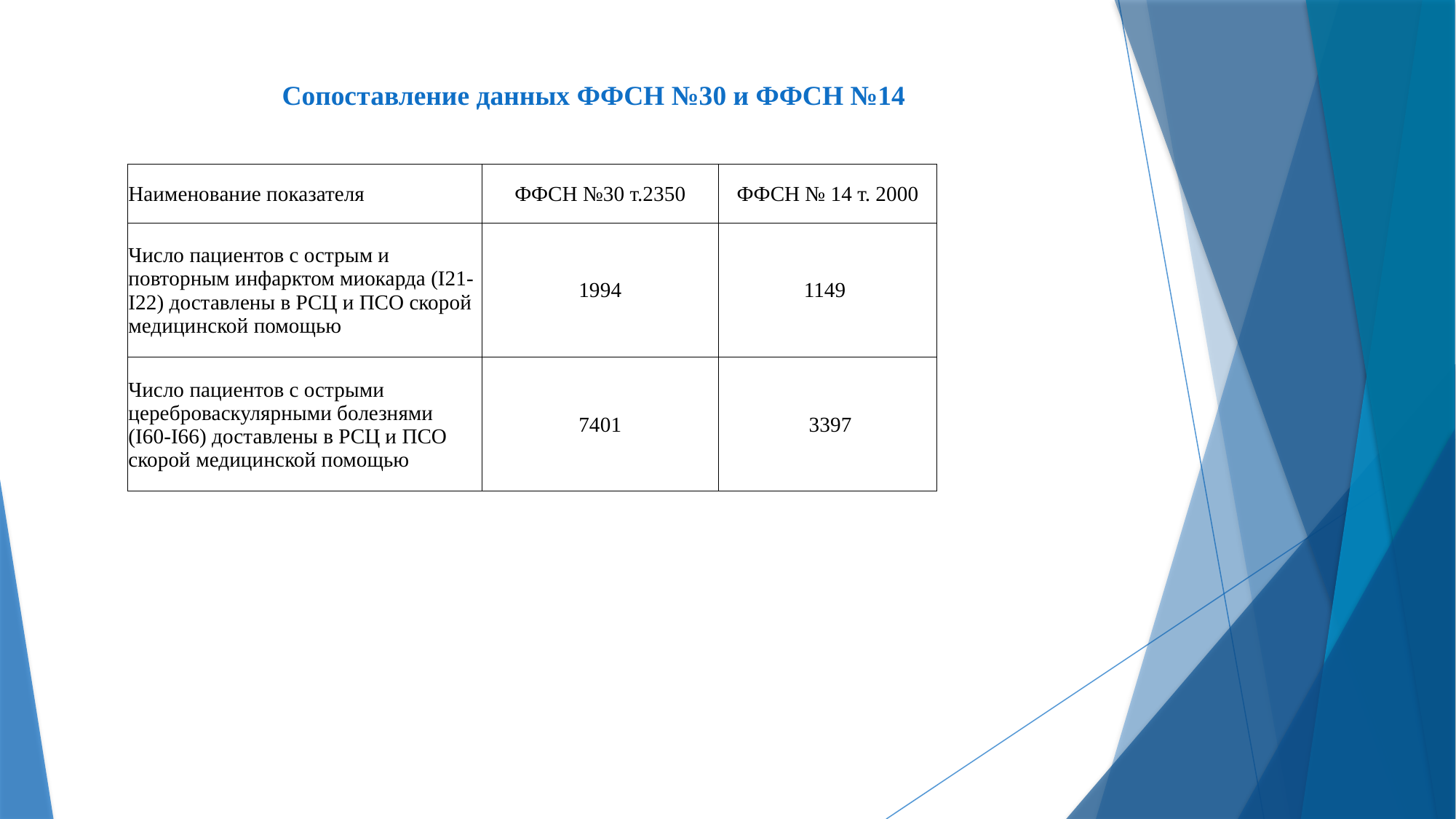

# Сопоставление данных ФФСН №30 и ФФСН №14
| Наименование показателя | ФФСН №30 т.2350 | ФФСН № 14 т. 2000 |
| --- | --- | --- |
| Число пациентов с острым и повторным инфарктом миокарда (I21-I22) доставлены в РСЦ и ПСО скорой медицинской помощью | 1994 | 1149 |
| Число пациентов с острыми цереброваскулярными болезнями (I60-I66) доставлены в РСЦ и ПСО скорой медицинской помощью | 7401 | 3397 |